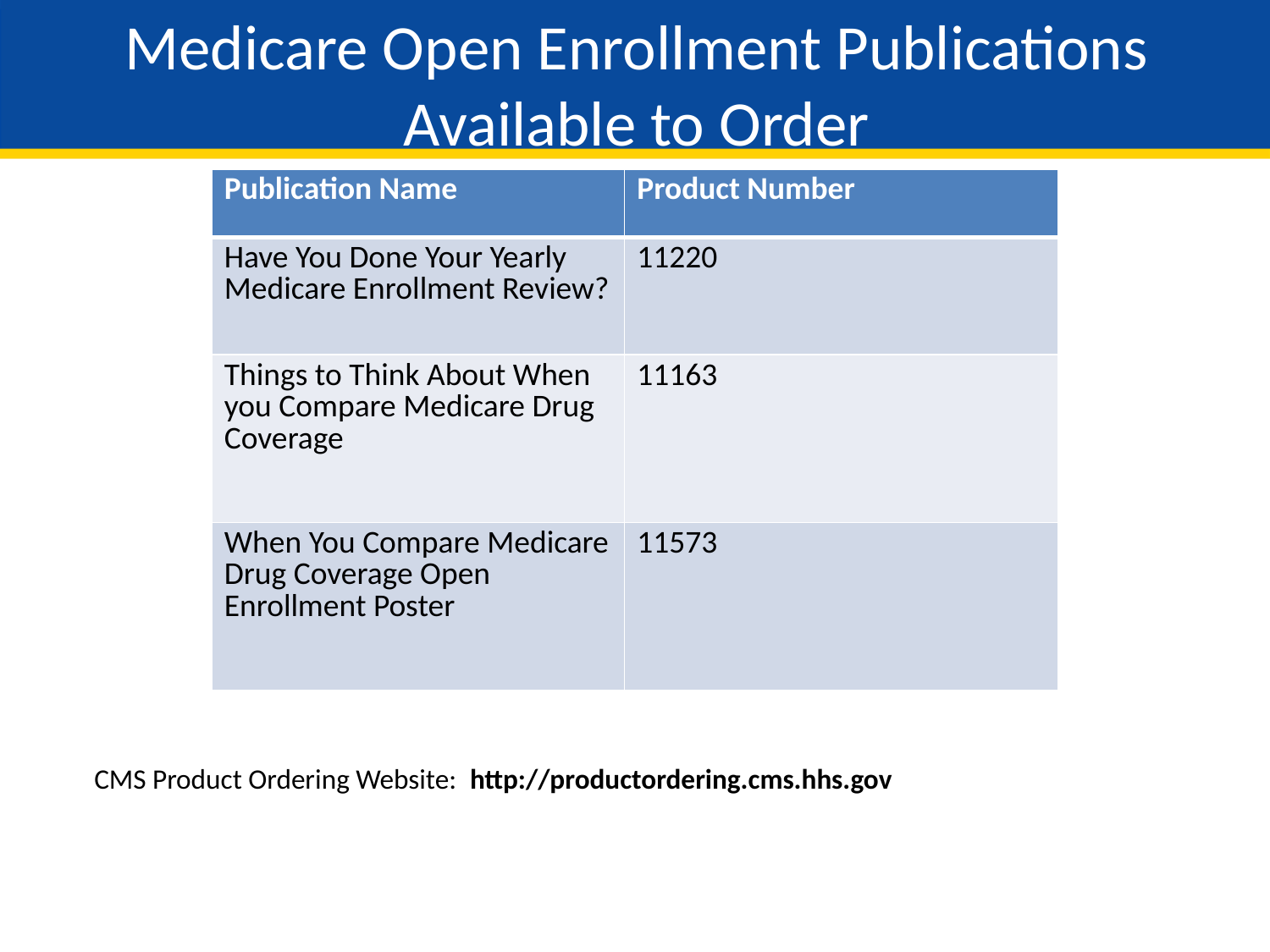

Medicare Open Enrollment Publications Available to Order
| Publication Name | Product Number |
| --- | --- |
| Have You Done Your Yearly Medicare Enrollment Review? | 11220 |
| Things to Think About When you Compare Medicare Drug Coverage | 11163 |
| When You Compare Medicare Drug Coverage Open Enrollment Poster | 11573 |
CMS Product Ordering Website:  http://productordering.cms.hhs.gov